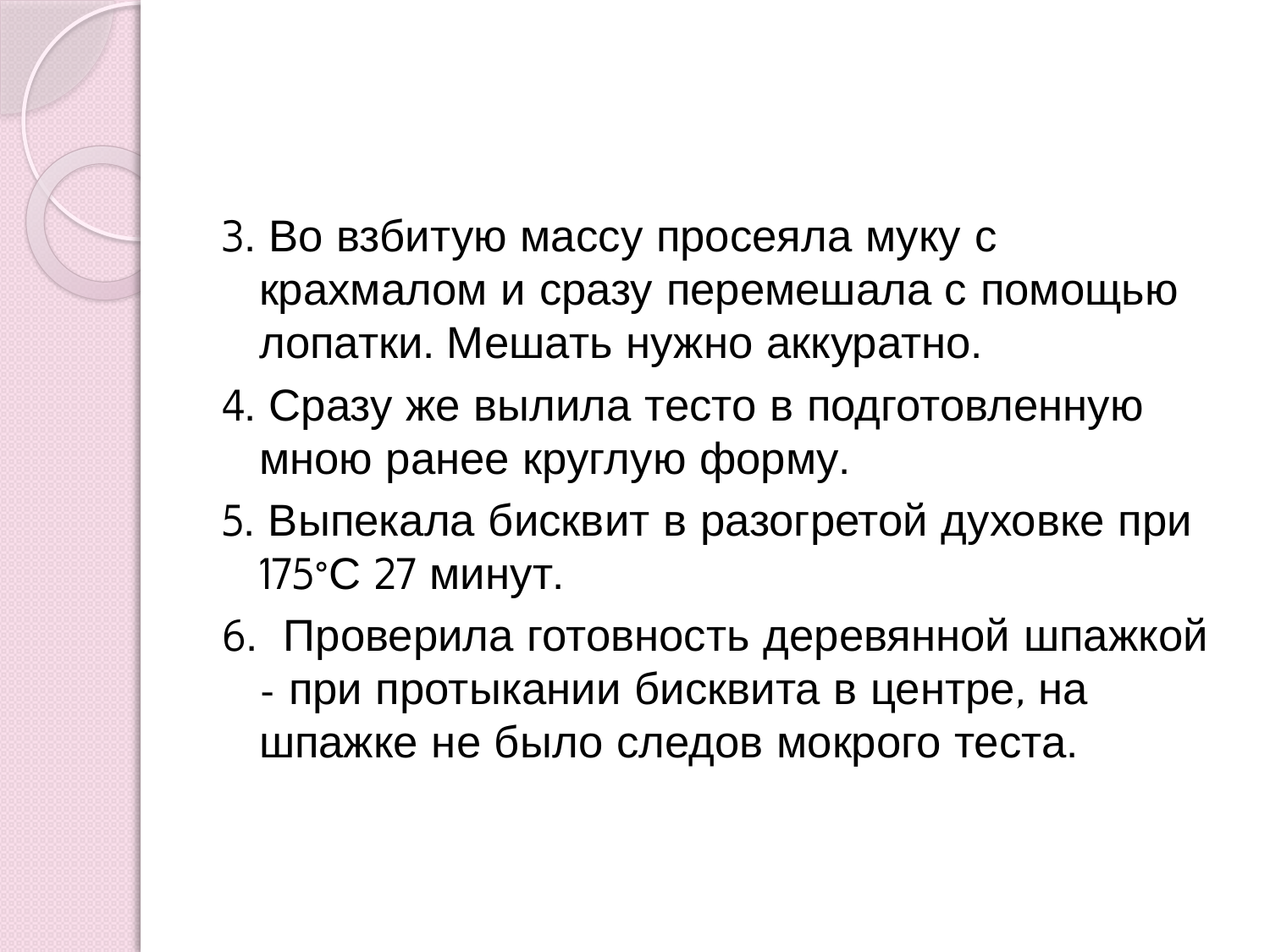

#
3. Во взбитую массу просеяла муку с крахмалом и сразу перемешала с помощью лопатки. Мешать нужно аккуратно.
4. Сразу же вылила тесто в подготовленную мною ранее круглую форму.
5. Выпекала бисквит в разогретой духовке при 175°С 27 минут.
6.  Проверила готовность деревянной шпажкой - при протыкании бисквита в центре, на шпажке не было следов мокрого теста.